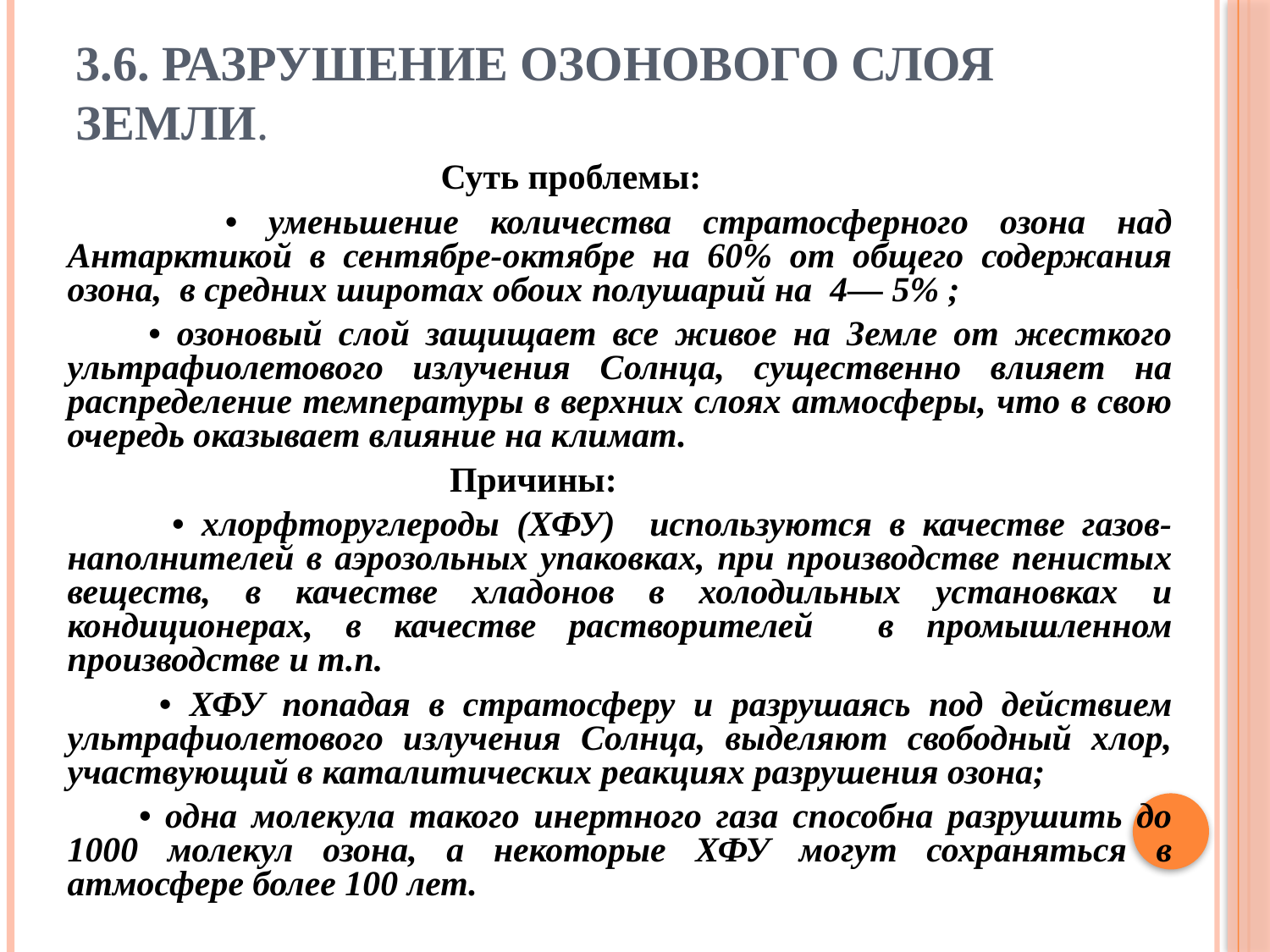

# 3.6. Разрушение озонового слоя Земли.
                                          Суть проблемы:
     • уменьшение количества стратосферного озона над Антарктикой в сентябре-октябре на 60% от общего содержания озона,  в средних широтах обоих полушарий на  4— 5% ;
     • озоновый cлой защищает все живое на Земле от жесткого ультрафиолетового излучения Солнца, существенно влияет на распределение температуры в верхних слоях атмосферы, что в свою очередь оказывает влияние на климат.
                                           Причины:
      • хлорфторуглероды (ХФУ)  используются в качестве газов-наполнителей в аэрозольных упаковках, при производстве пенистых веществ, в качестве хладонов в холодильных установках и кондиционерах, в качестве растворителей  в промышленном производстве и т.п.
     • ХФУ попадая в стратосферу и разрушаясь под действием ультрафиолетового излучения Солнца, выделяют свободный хлор, участвующий в каталитических реакциях разрушения озона;
     • одна молекула такого инертного газа способна разрушить до 1000 молекул озона, а некоторые ХФУ могут сохраняться в атмосфере более 100 лет.